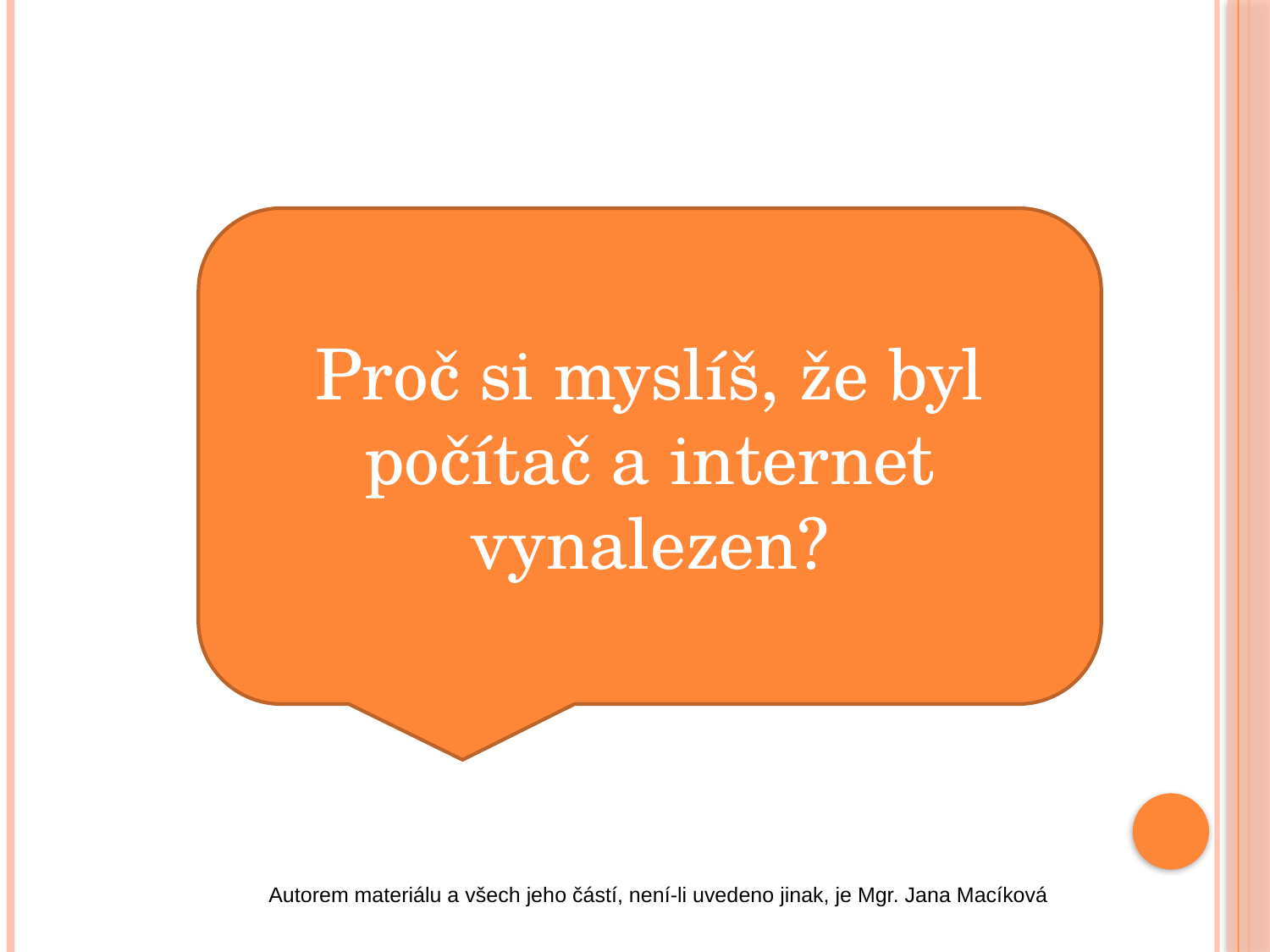

#
Proč si myslíš, že byl počítač a internet vynalezen?

Autorem materiálu a všech jeho částí, není-li uvedeno jinak, je Mgr. Jana Macíková